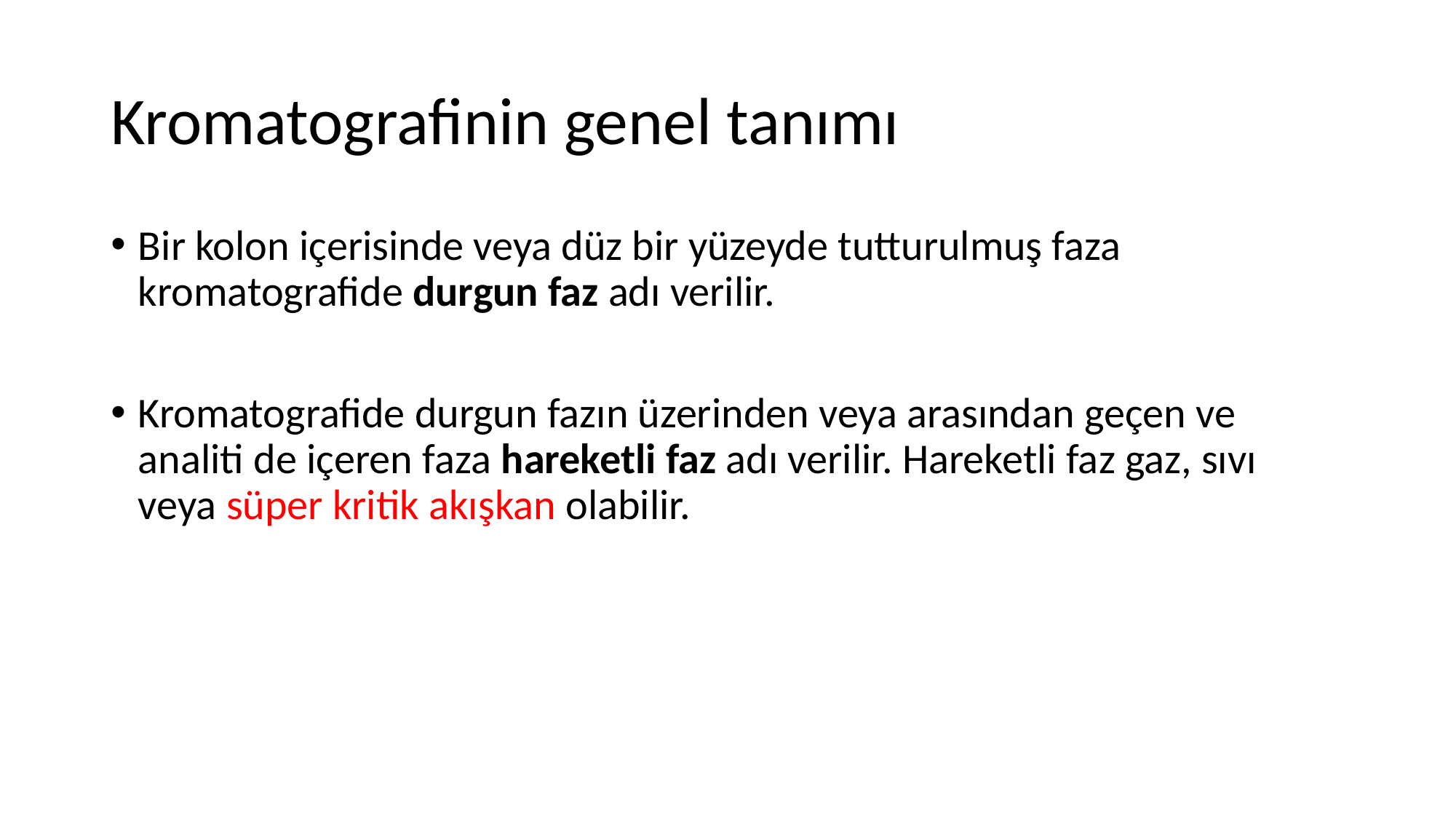

# Kromatografinin genel tanımı
Bir kolon içerisinde veya düz bir yüzeyde tutturulmuş faza kromatografide durgun faz adı verilir.

Kromatografide durgun fazın üzerinden veya arasından geçen ve analiti de içeren faza hareketli faz adı verilir. Hareketli faz gaz, sıvı veya süper kritik akışkan olabilir.